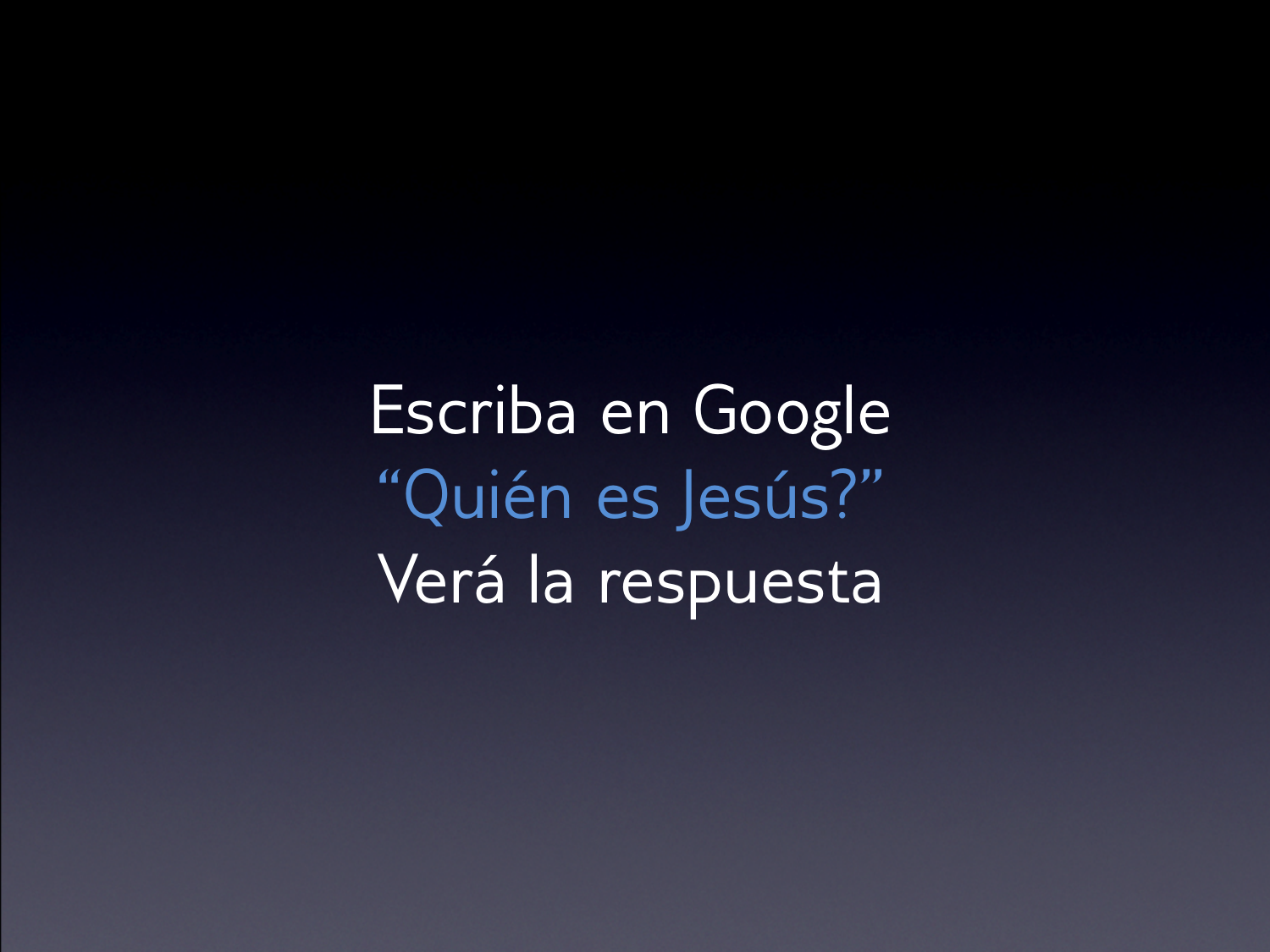

Escriba en Google
“Quién es Jesús?”
Verá la respuesta